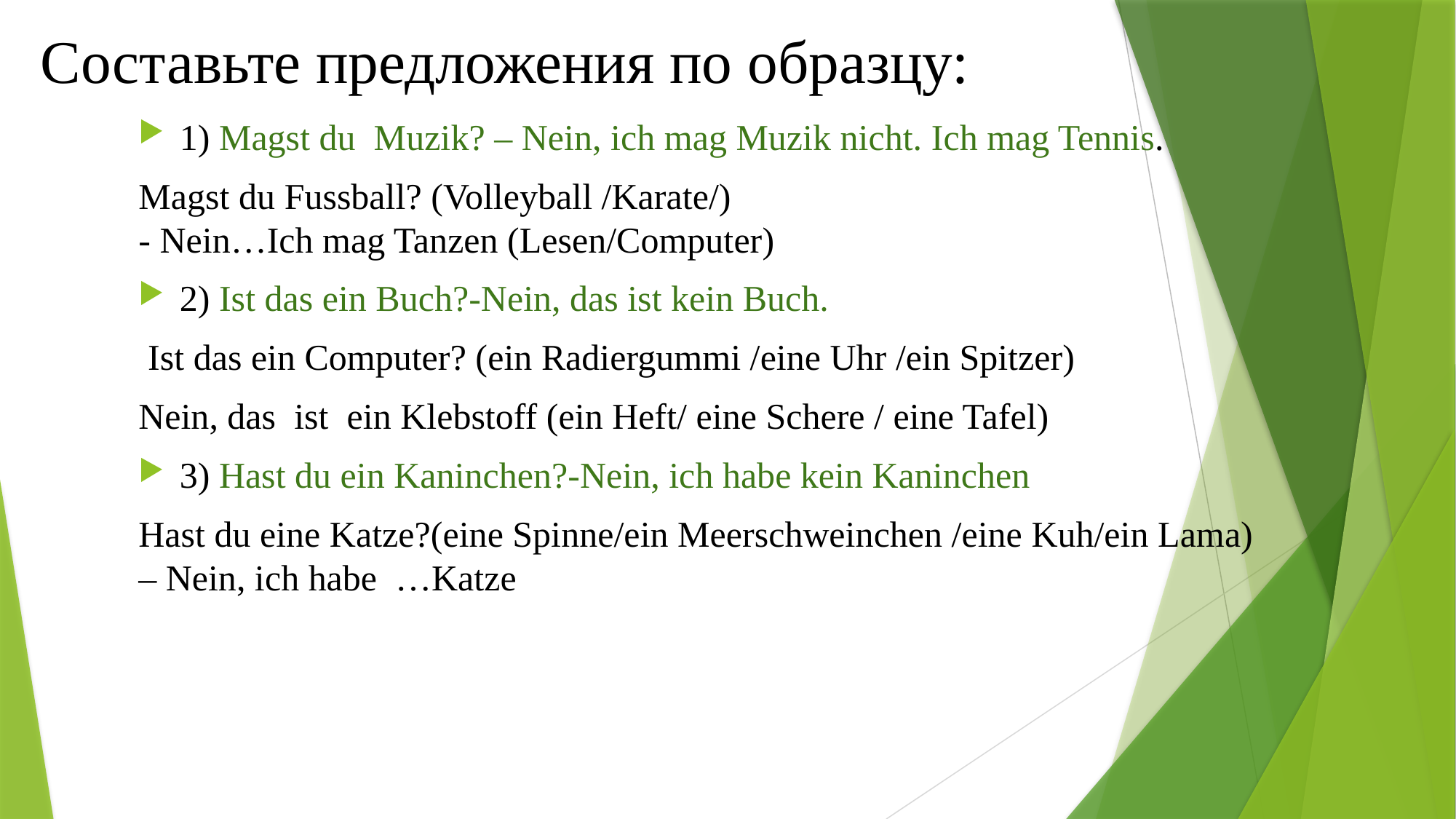

# Составьте предложения по образцу:
1) Magst du  Muzik? – Nein, ich mag Muzik nicht. Ich mag Tennis.
Magst du Fussball? (Volleyball /Karate/)
- Nein…Ich mag Tanzen (Lesen/Computer)
2) Ist das ein Buch?-Nein, das ist kein Buch.
 Ist das ein Computer? (ein Radiergummi /eine Uhr /ein Spitzer)
Nein, das  ist  ein Klebstoff (ein Heft/ eine Schere / eine Tafel)
3) Hast du ein Kaninchen?-Nein, ich habe kein Kaninchen
Hast du eine Katze?(eine Spinne/ein Meerschweinchen /eine Kuh/ein Lama) – Nein, ich habe  …Katze